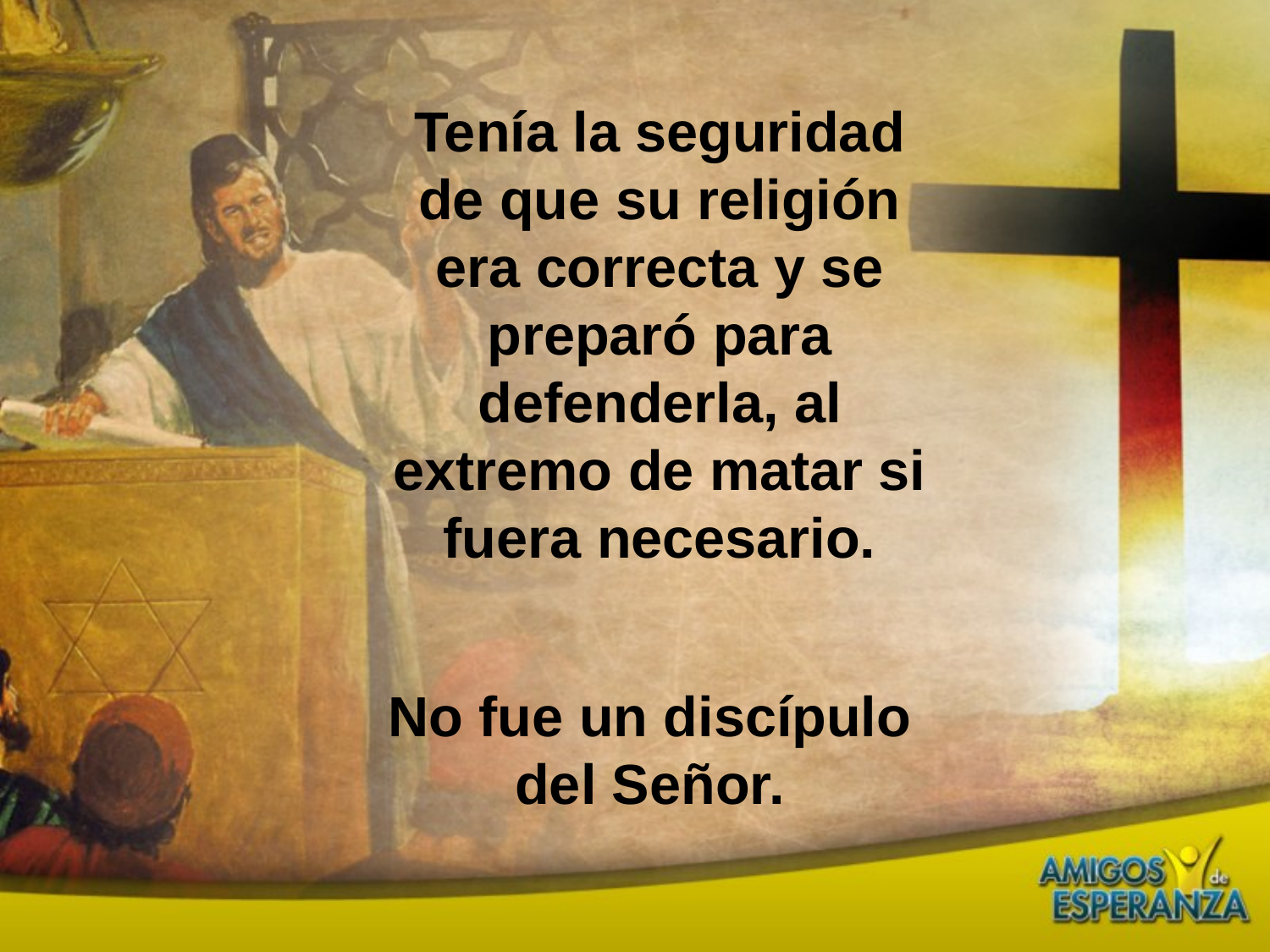

Tenía la seguridad de que su religión era correcta y se preparó para defenderla, al extremo de matar si fuera necesario.
No fue un discípulo del Señor.